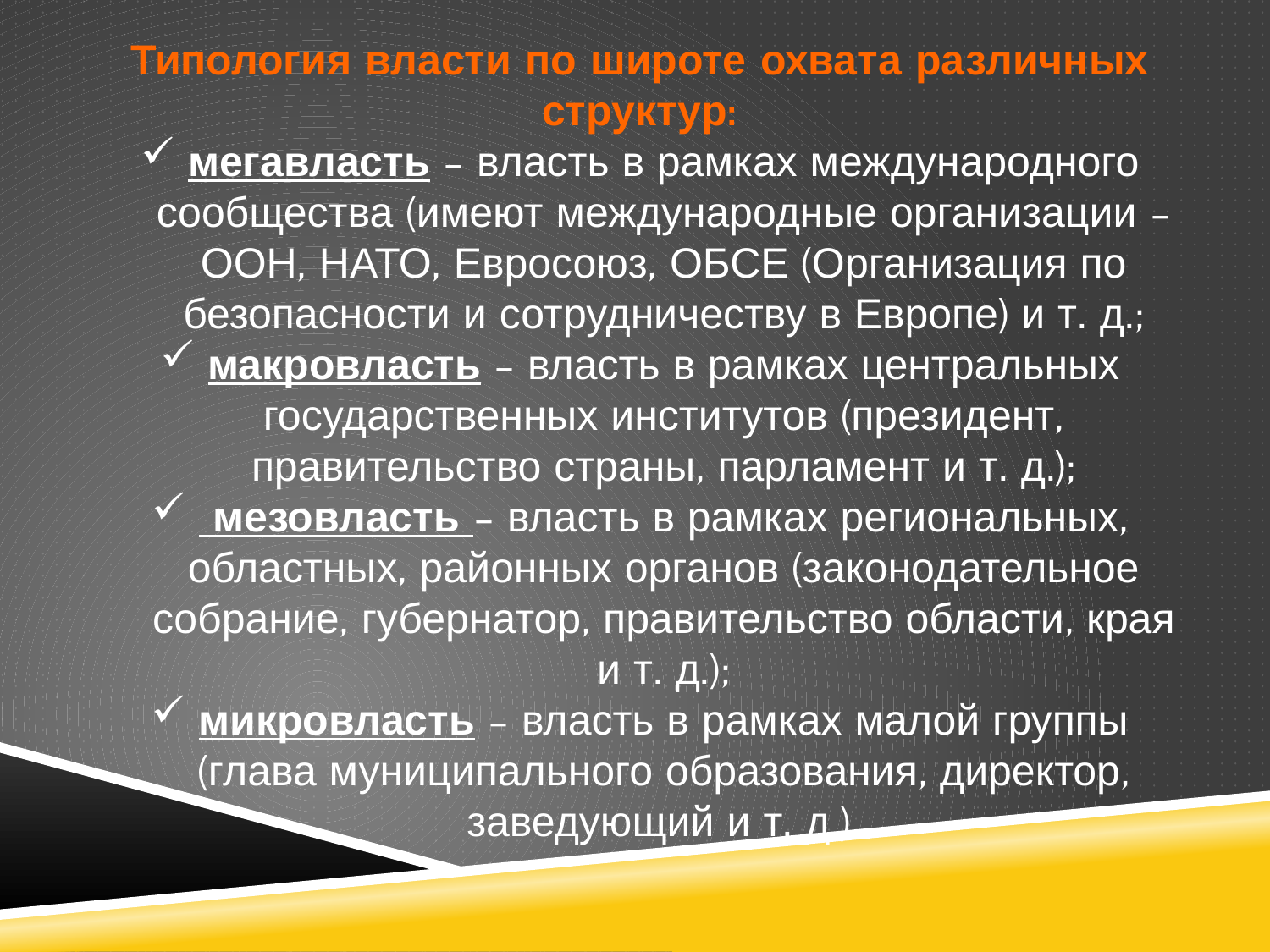

Типология власти по широте охвата различных структур:
мегавласть – власть в рамках международного сообщества (имеют международные организации – ООН, НАТО, Евросоюз, ОБСЕ (Организация по безопасности и сотрудничеству в Европе) и т. д.;
макровласть – власть в рамках центральных государственных институтов (президент, правительство страны, парламент и т. д.);
 мезовласть – власть в рамках региональных, областных, районных органов (законодательное собрание, губернатор, правительство области, края и т. д.);
микровласть – власть в рамках малой группы (глава муниципального образования, директор, заведующий и т. д.).